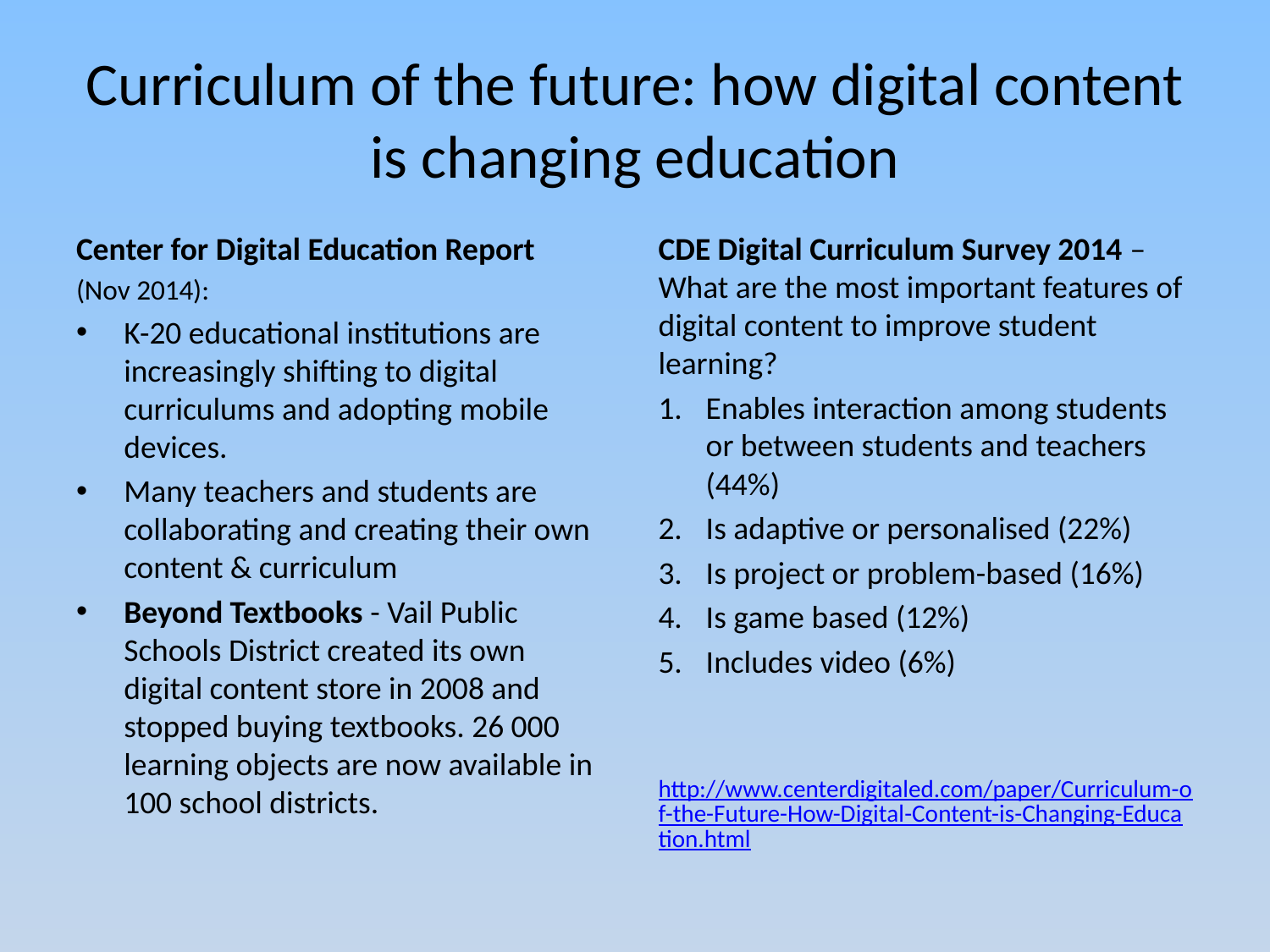

# Curriculum of the future: how digital content is changing education
Center for Digital Education Report
(Nov 2014):
K-20 educational institutions are increasingly shifting to digital curriculums and adopting mobile devices.
Many teachers and students are collaborating and creating their own content & curriculum
Beyond Textbooks - Vail Public Schools District created its own digital content store in 2008 and stopped buying textbooks. 26 000 learning objects are now available in 100 school districts.

CDE Digital Curriculum Survey 2014 – What are the most important features of digital content to improve student learning?
Enables interaction among students or between students and teachers (44%)
Is adaptive or personalised (22%)
Is project or problem-based (16%)
Is game based (12%)
Includes video (6%)

http://www.centerdigitaled.com/paper/Curriculum-of-the-Future-How-Digital-Content-is-Changing-Education.html